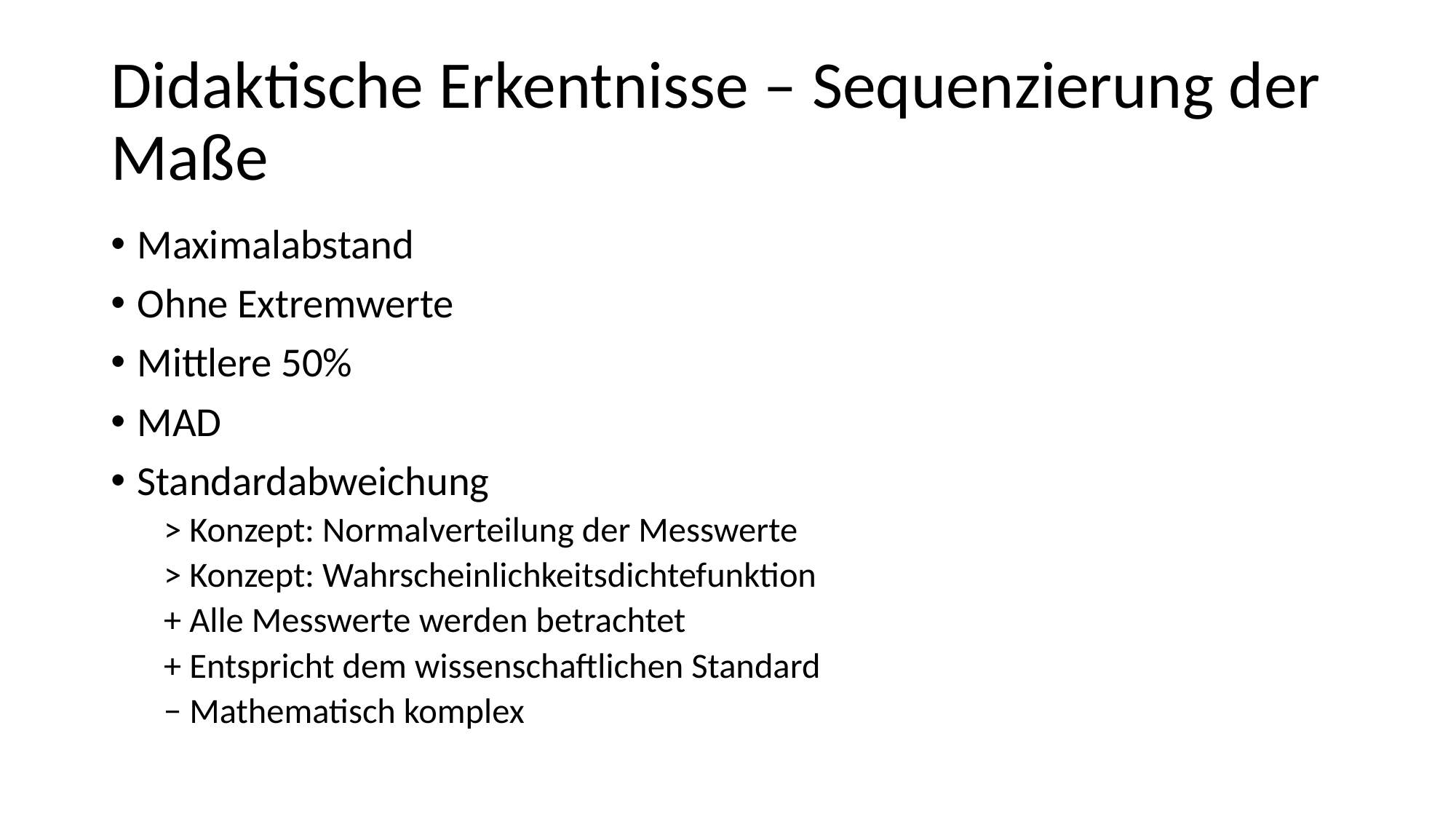

# Didaktische Erkentnisse – Sequenzierung der Maße
Maximalabstand
Ohne Extremwerte
Mittlere 50%
MAD
Standardabweichung
> Konzept: Normalverteilung der Messwerte
> Konzept: Wahrscheinlichkeitsdichtefunktion
+ Alle Messwerte werden betrachtet
+ Entspricht dem wissenschaftlichen Standard
− Mathematisch komplex